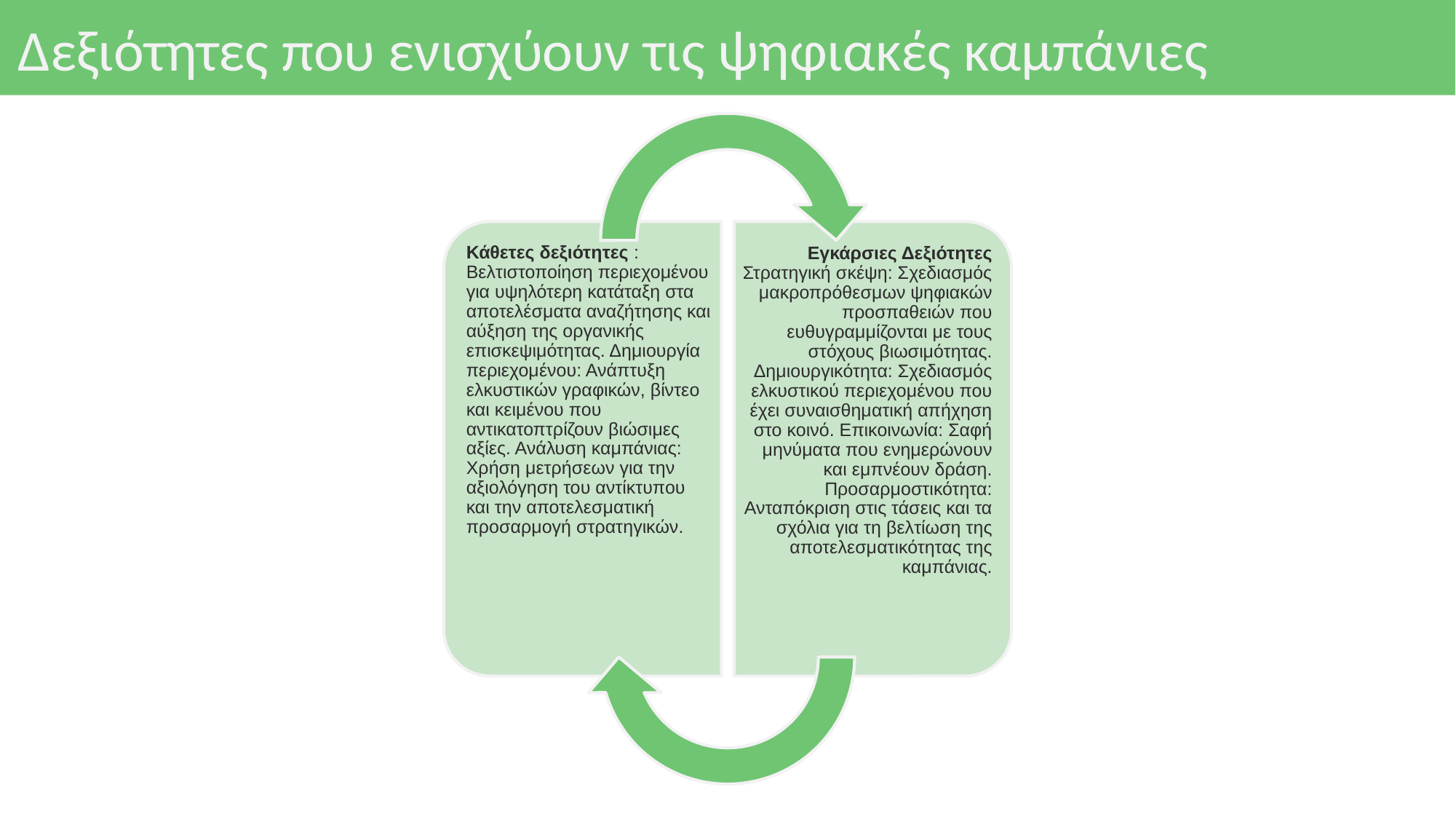

# Δεξιότητες που ενισχύουν τις ψηφιακές καμπάνιες
Κάθετες δεξιότητες : Βελτιστοποίηση περιεχομένου για υψηλότερη κατάταξη στα αποτελέσματα αναζήτησης και αύξηση της οργανικής επισκεψιμότητας. Δημιουργία περιεχομένου: Ανάπτυξη ελκυστικών γραφικών, βίντεο και κειμένου που αντικατοπτρίζουν βιώσιμες αξίες. Ανάλυση καμπάνιας: Χρήση μετρήσεων για την αξιολόγηση του αντίκτυπου και την αποτελεσματική προσαρμογή στρατηγικών.
Εγκάρσιες Δεξιότητες Στρατηγική σκέψη: Σχεδιασμός μακροπρόθεσμων ψηφιακών προσπαθειών που ευθυγραμμίζονται με τους στόχους βιωσιμότητας. Δημιουργικότητα: Σχεδιασμός ελκυστικού περιεχομένου που έχει συναισθηματική απήχηση στο κοινό. Επικοινωνία: Σαφή μηνύματα που ενημερώνουν και εμπνέουν δράση. Προσαρμοστικότητα: Ανταπόκριση στις τάσεις και τα σχόλια για τη βελτίωση της αποτελεσματικότητας της καμπάνιας.